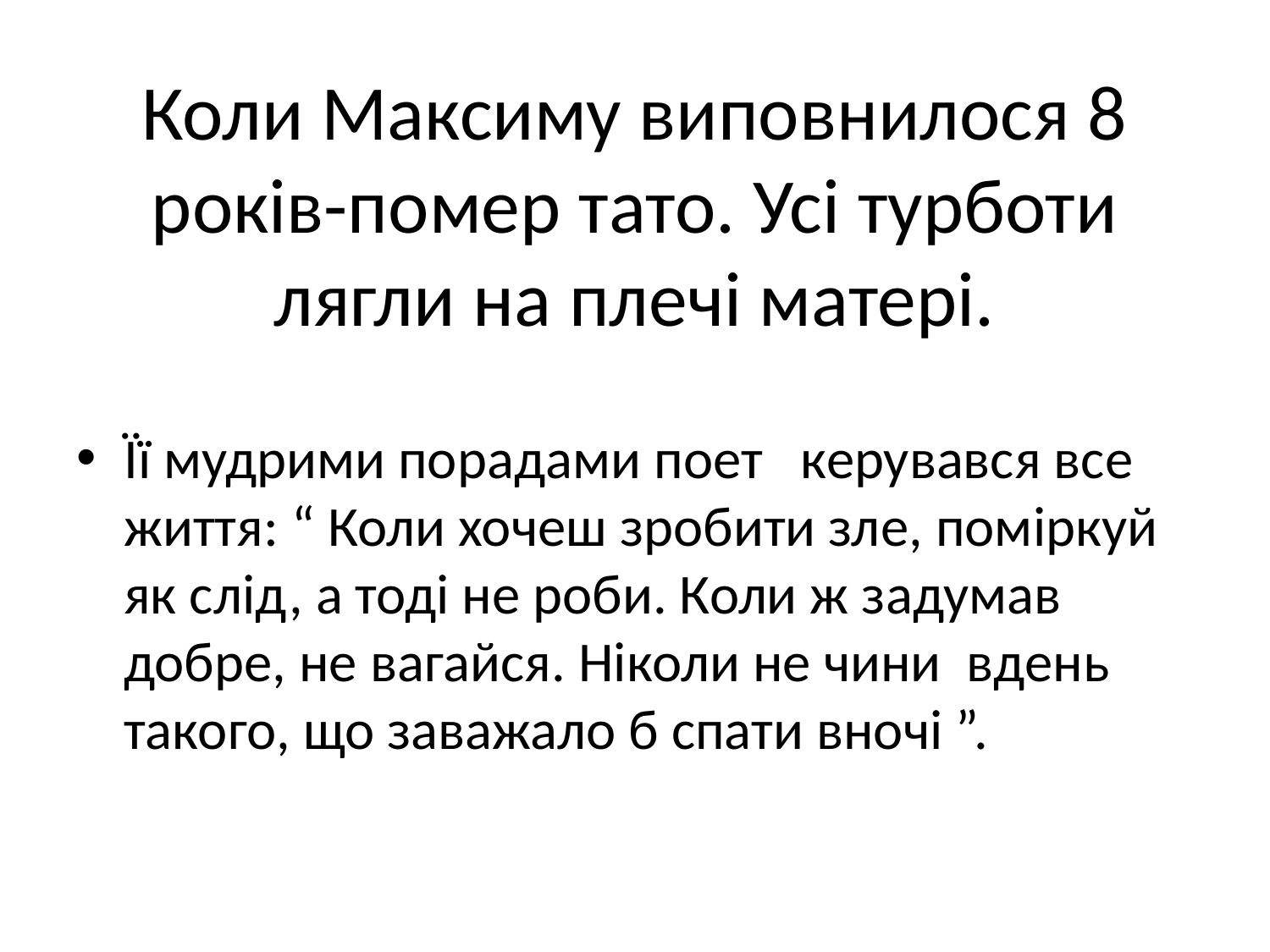

# Коли Максиму виповнилося 8 років-помер тато. Усі турботи лягли на плечі матері.
Її мудрими порадами поет   керувався все життя: “ Коли хочеш зробити зле, поміркуй як слід, а тоді не роби. Коли ж задумав добре, не вагайся. Ніколи не чини  вдень такого, що заважало б спати вночі ”.